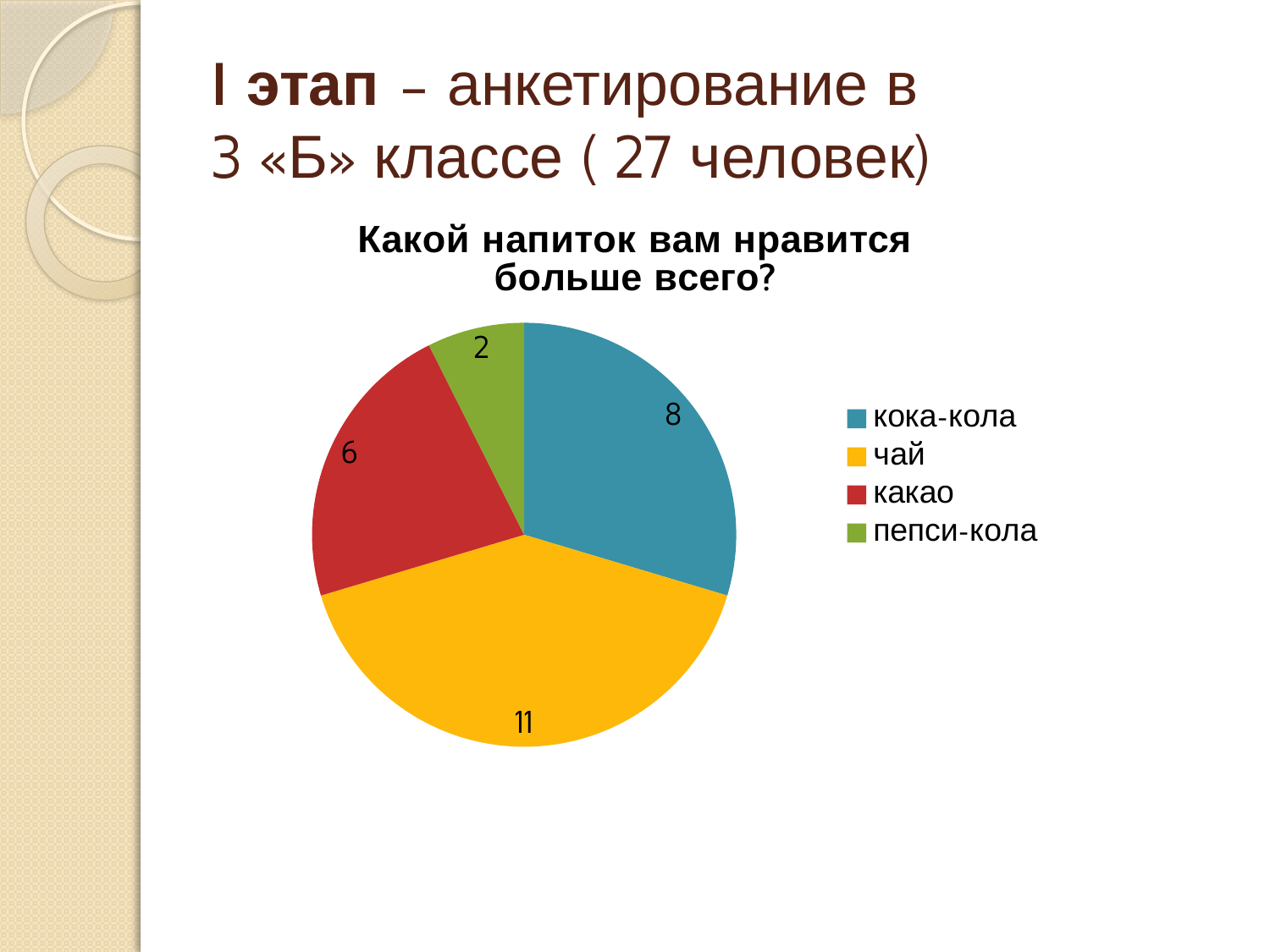

# I этап – анкетирование в 3 «Б» классе ( 27 человек)

### Chart:

| Category | Какой напиток вам нравится больше всего? |
|---|---|
| кока-кола | 8.0 |
| чай | 11.0 |
| какао | 6.0 |
| пепси-кола | 2.0 |